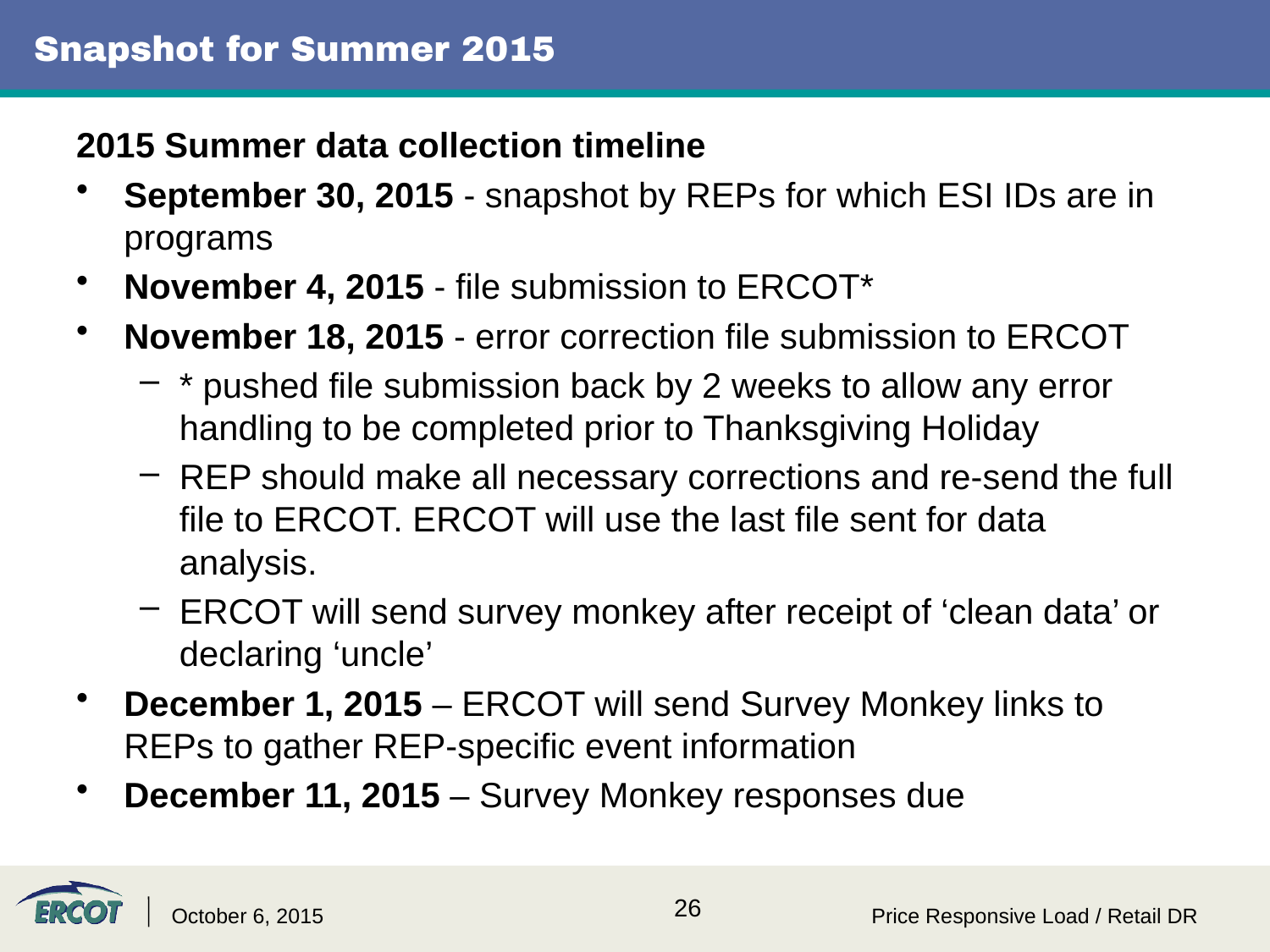

# Snapshot for Summer 2015
2015 Summer data collection timeline
September 30, 2015 - snapshot by REPs for which ESI IDs are in programs
November 4, 2015 - file submission to ERCOT*
November 18, 2015 - error correction file submission to ERCOT
* pushed file submission back by 2 weeks to allow any error handling to be completed prior to Thanksgiving Holiday
REP should make all necessary corrections and re-send the full file to ERCOT. ERCOT will use the last file sent for data analysis.
ERCOT will send survey monkey after receipt of ‘clean data’ or declaring ‘uncle’
December 1, 2015 – ERCOT will send Survey Monkey links to REPs to gather REP-specific event information
December 11, 2015 – Survey Monkey responses due

October 6, 2015
Price Responsive Load / Retail DR